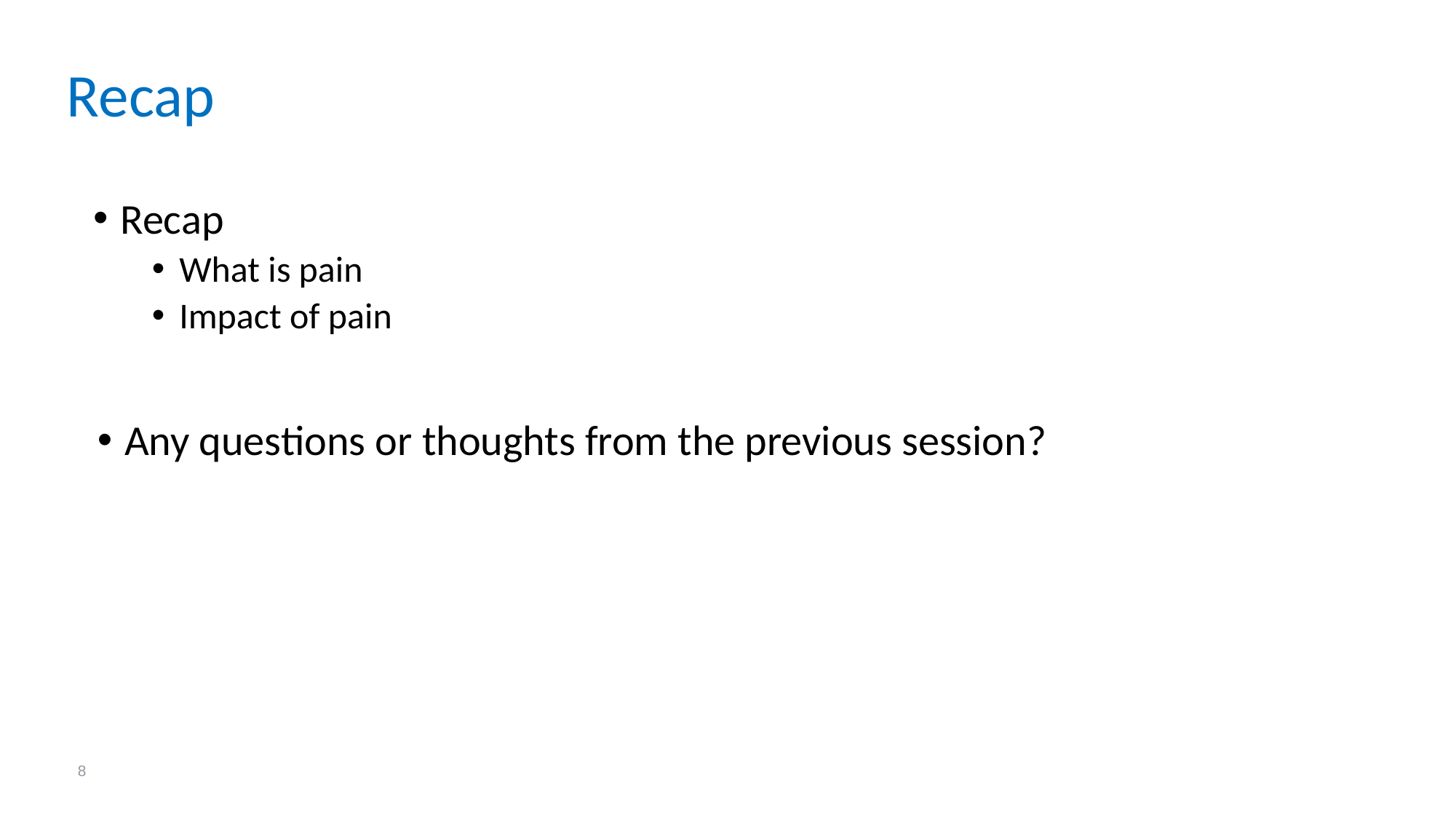

# Recap
Recap
What is pain
Impact of pain

Any questions or thoughts from the previous session?

8